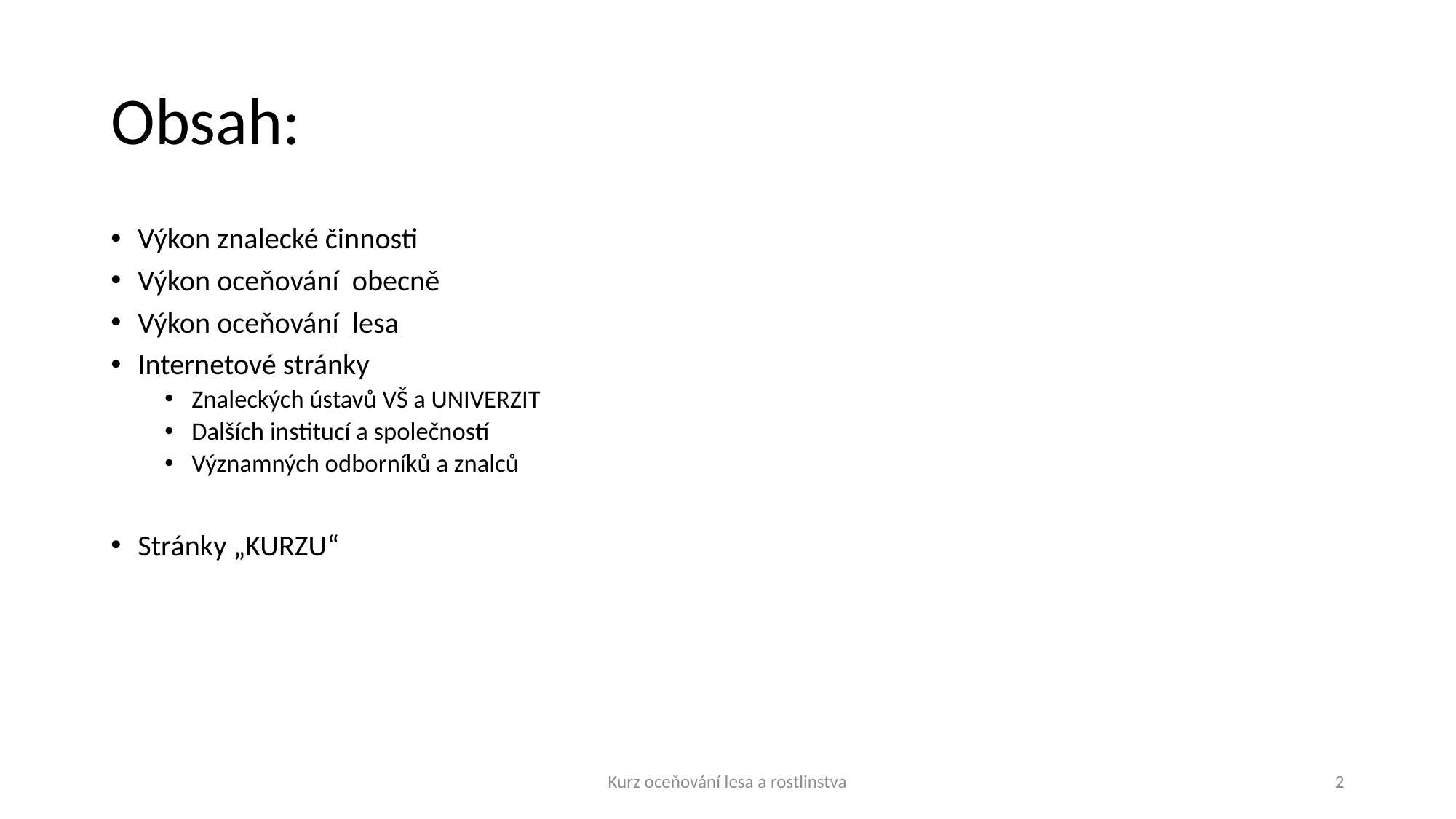

# Obsah:
Výkon znalecké činnosti
Výkon oceňování  obecně
Výkon oceňování  lesa
Internetové stránky
Znaleckých ústavů VŠ a UNIVERZIT
Dalších institucí a společností
Významných odborníků a znalců

Stránky „KURZU“

Kurz oceňování lesa a rostlinstva
2